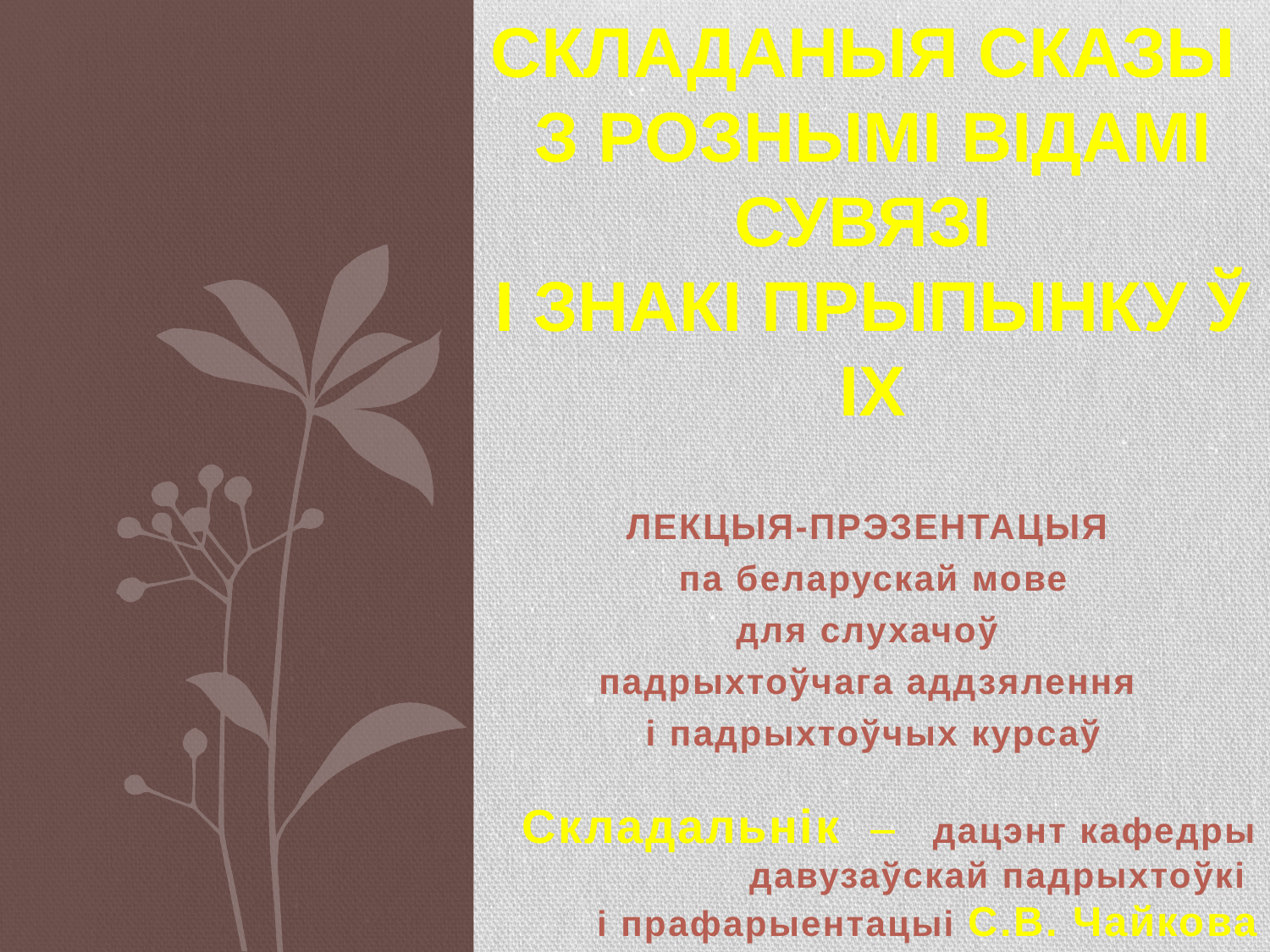

# Складаныя сказы з рознымі відамі сувязі і знакі прыпынку ў іх

ЛЕКЦЫЯ-ПРЭЗЕНТАЦЫЯ
па беларускай мове
для слухачоў
падрыхтоўчага аддзялення
і падрыхтоўчых курсаў

Складальнік  –   дацэнт кафедры давузаўскай падрыхтоўкі
і прафарыентацыі С.В. Чайкова